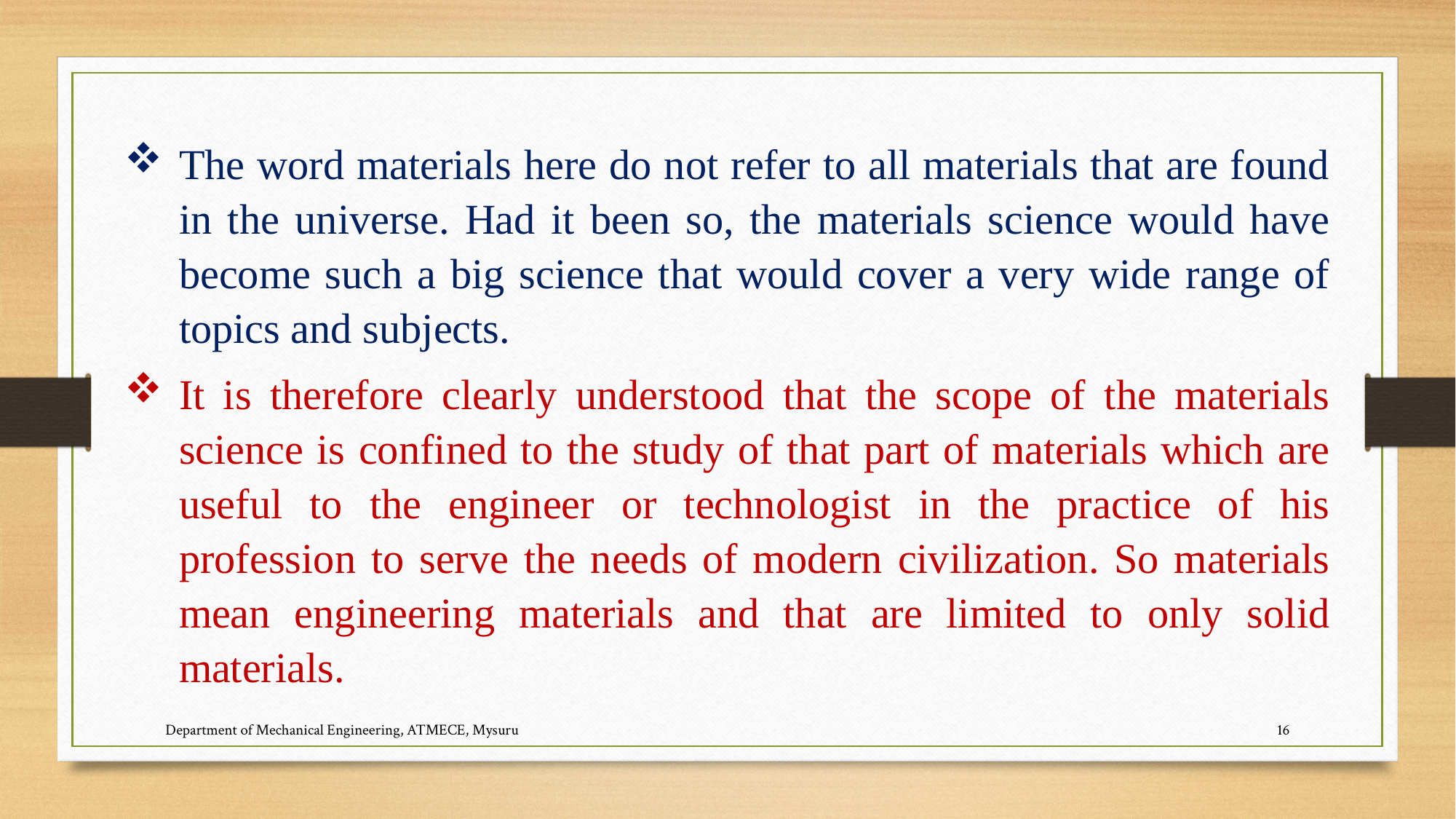

The word materials here do not refer to all materials that are found in the universe. Had it been so, the materials science would have become such a big science that would cover a very wide range of topics and subjects.
It is therefore clearly understood that the scope of the materials science is confined to the study of that part of materials which are useful to the engineer or technologist in the practice of his profession to serve the needs of modern civilization. So materials mean engineering materials and that are limited to only solid materials.
Department of Mechanical Engineering, ATMECE, Mysuru
16